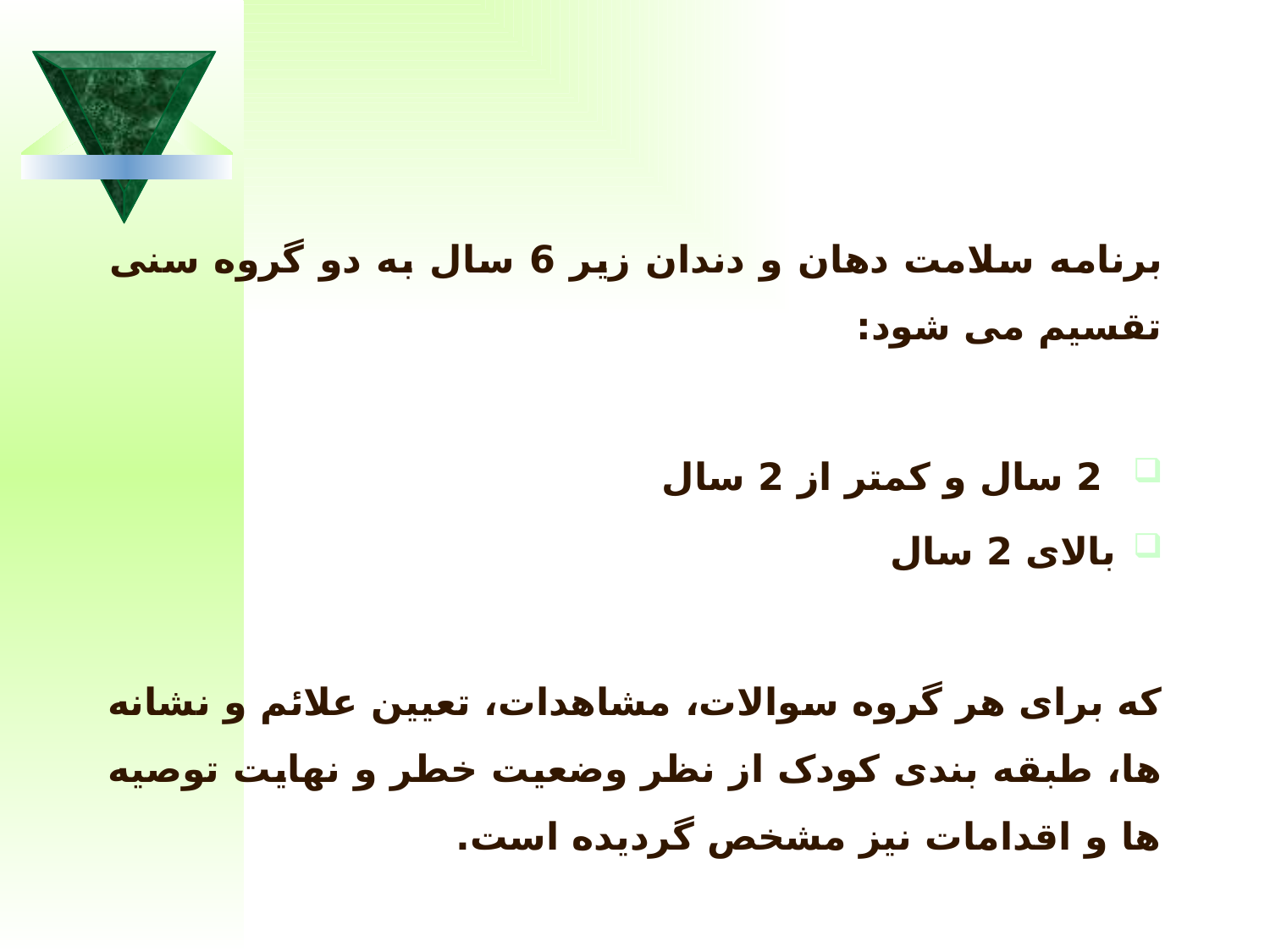

برنامه سلامت دهان و دندان زیر 6 سال به دو گروه سنی تقسیم می شود:

 2 سال و کمتر از 2 سال
بالای 2 سال

که برای هر گروه سوالات، مشاهدات، تعیین علائم و نشانه ها، طبقه بندی کودک از نظر وضعیت خطر و نهایت توصیه ها و اقدامات نیز مشخص گردیده است.